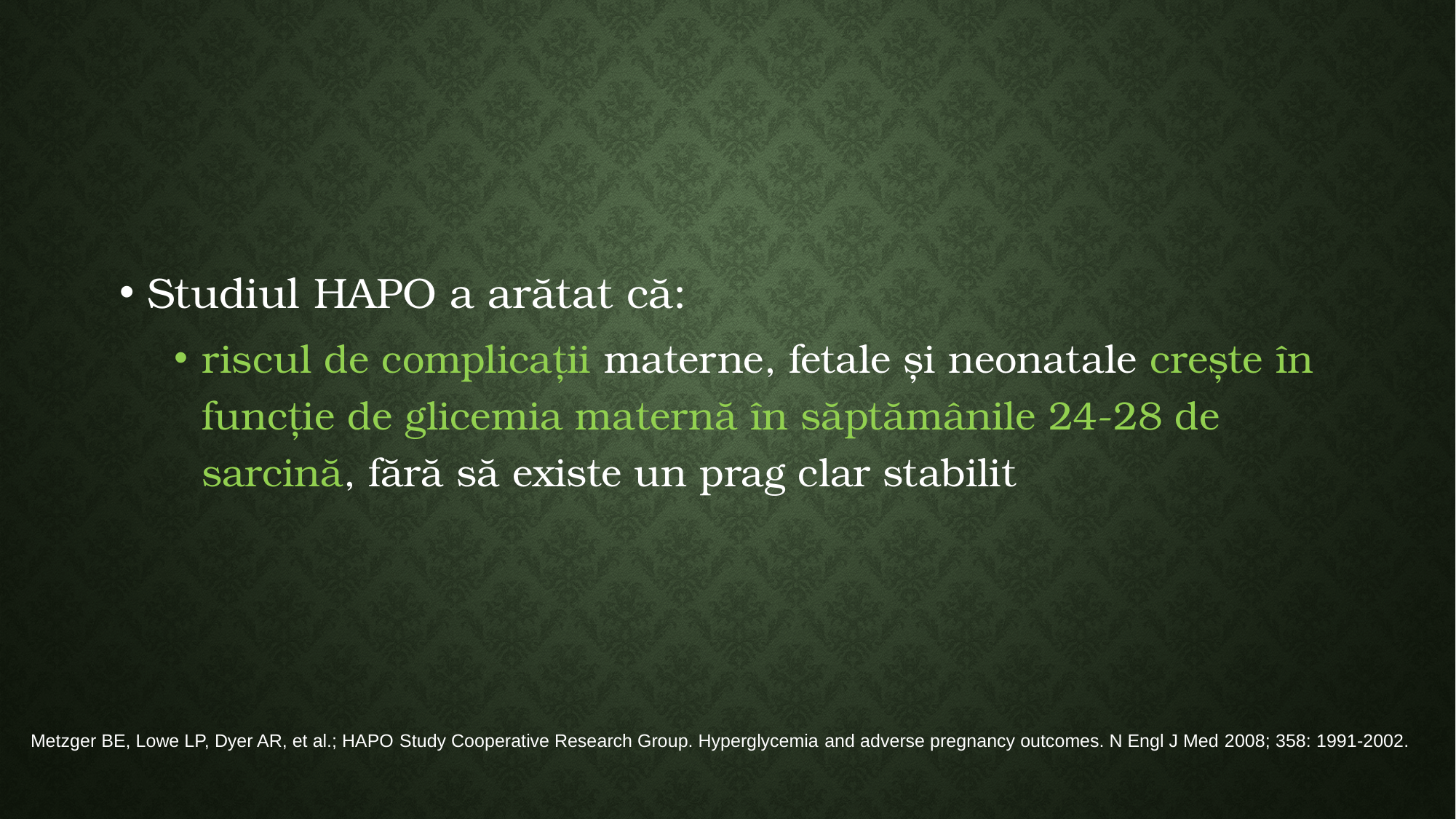

#
Studiul HAPO a arătat că:
riscul de complicații materne, fetale și neonatale crește în funcție de glicemia maternă în săptămânile 24-28 de sarcină, fără să existe un prag clar stabilit

Metzger BE, Lowe LP, Dyer AR, et al.; HAPO Study Cooperative Research Group. Hyperglycemia and adverse pregnancy outcomes. N Engl J Med 2008; 358: 1991-2002.